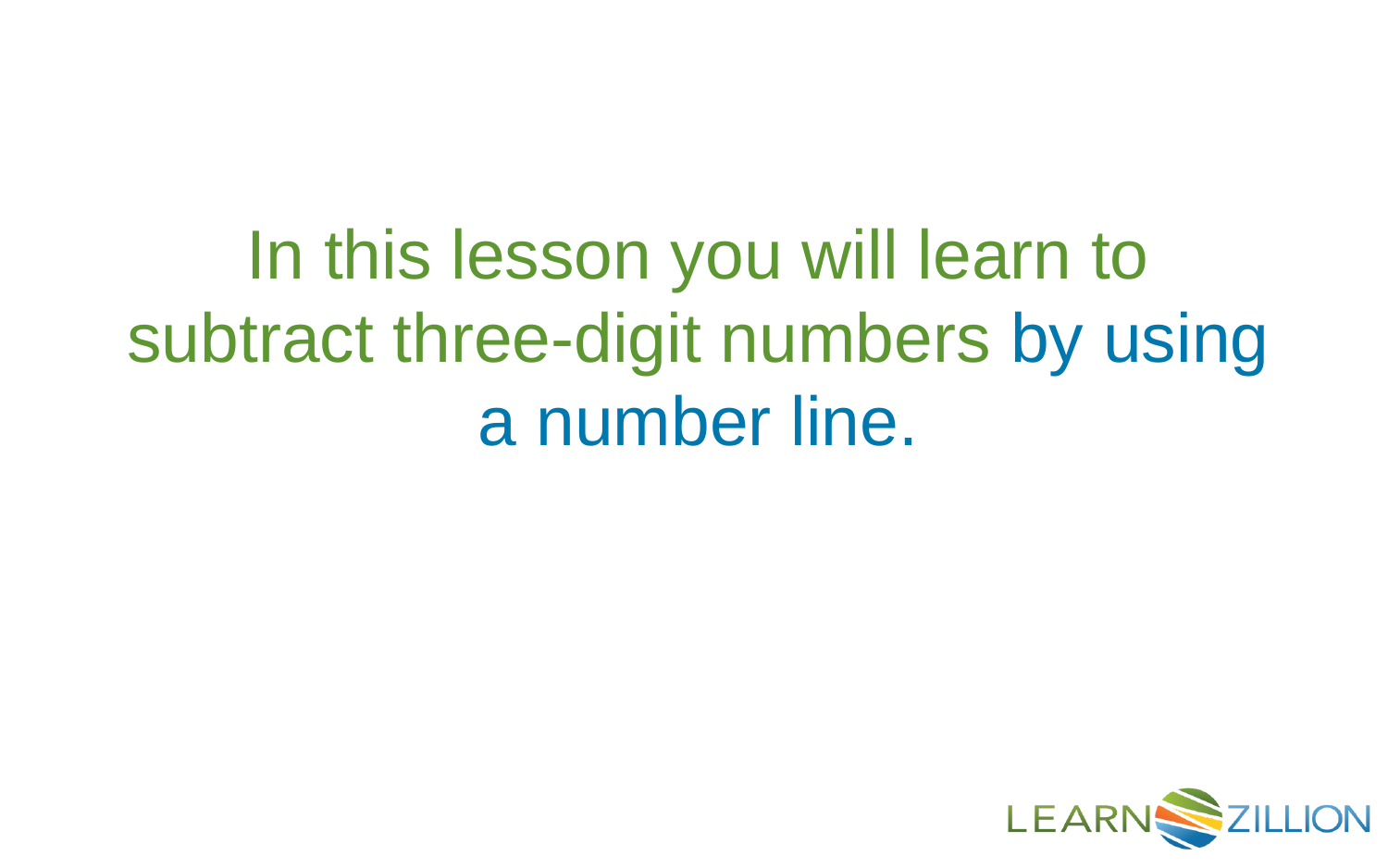

In this lesson you will learn to subtract three-digit numbers by using a number line.